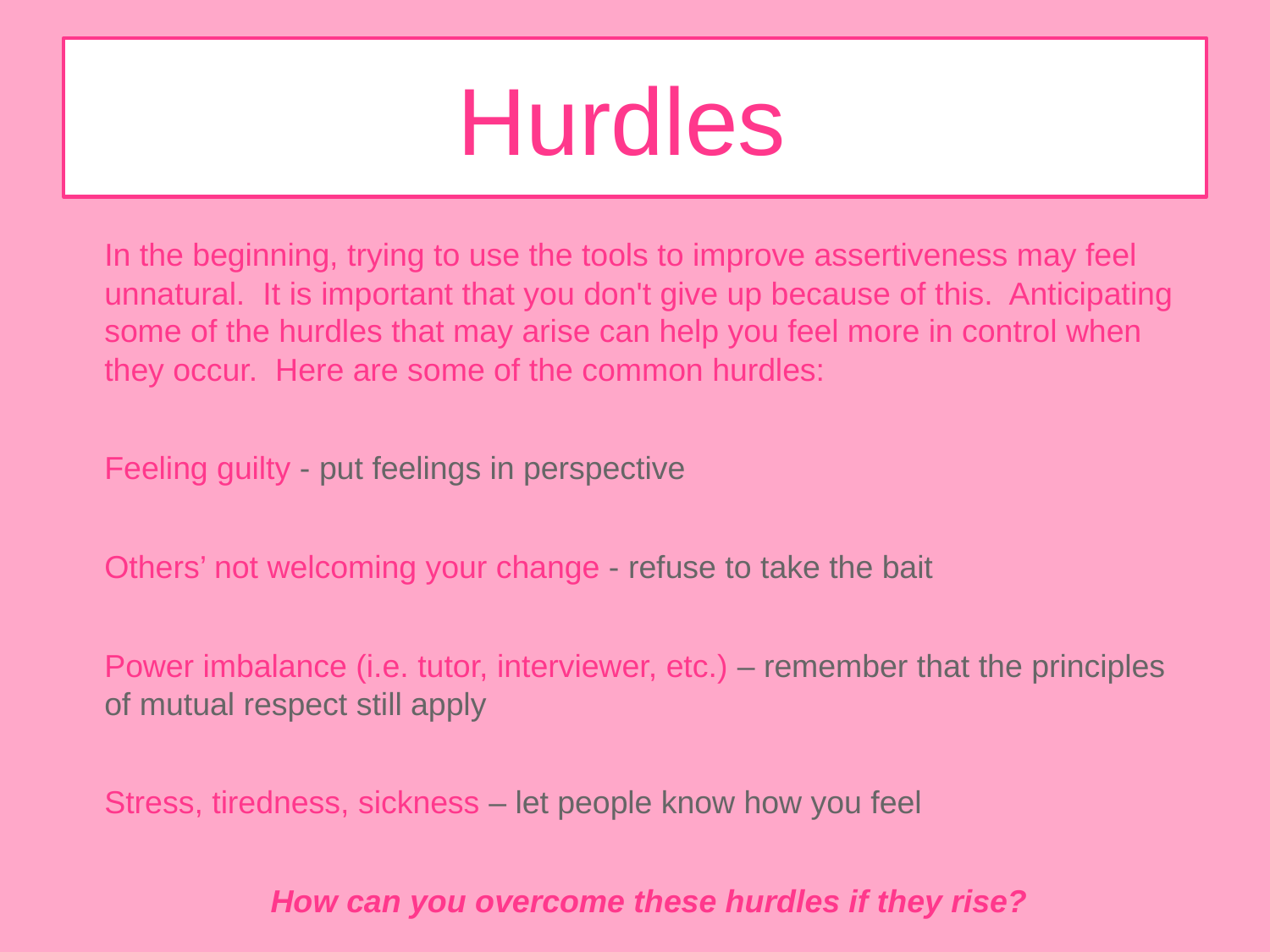

# Hurdles
In the beginning, trying to use the tools to improve assertiveness may feel unnatural.  It is important that you don't give up because of this.  Anticipating some of the hurdles that may arise can help you feel more in control when they occur.  Here are some of the common hurdles:

Feeling guilty - put feelings in perspective

Others’ not welcoming your change - refuse to take the bait

Power imbalance (i.e. tutor, interviewer, etc.) – remember that the principles of mutual respect still apply

Stress, tiredness, sickness – let people know how you feel

How can you overcome these hurdles if they rise?